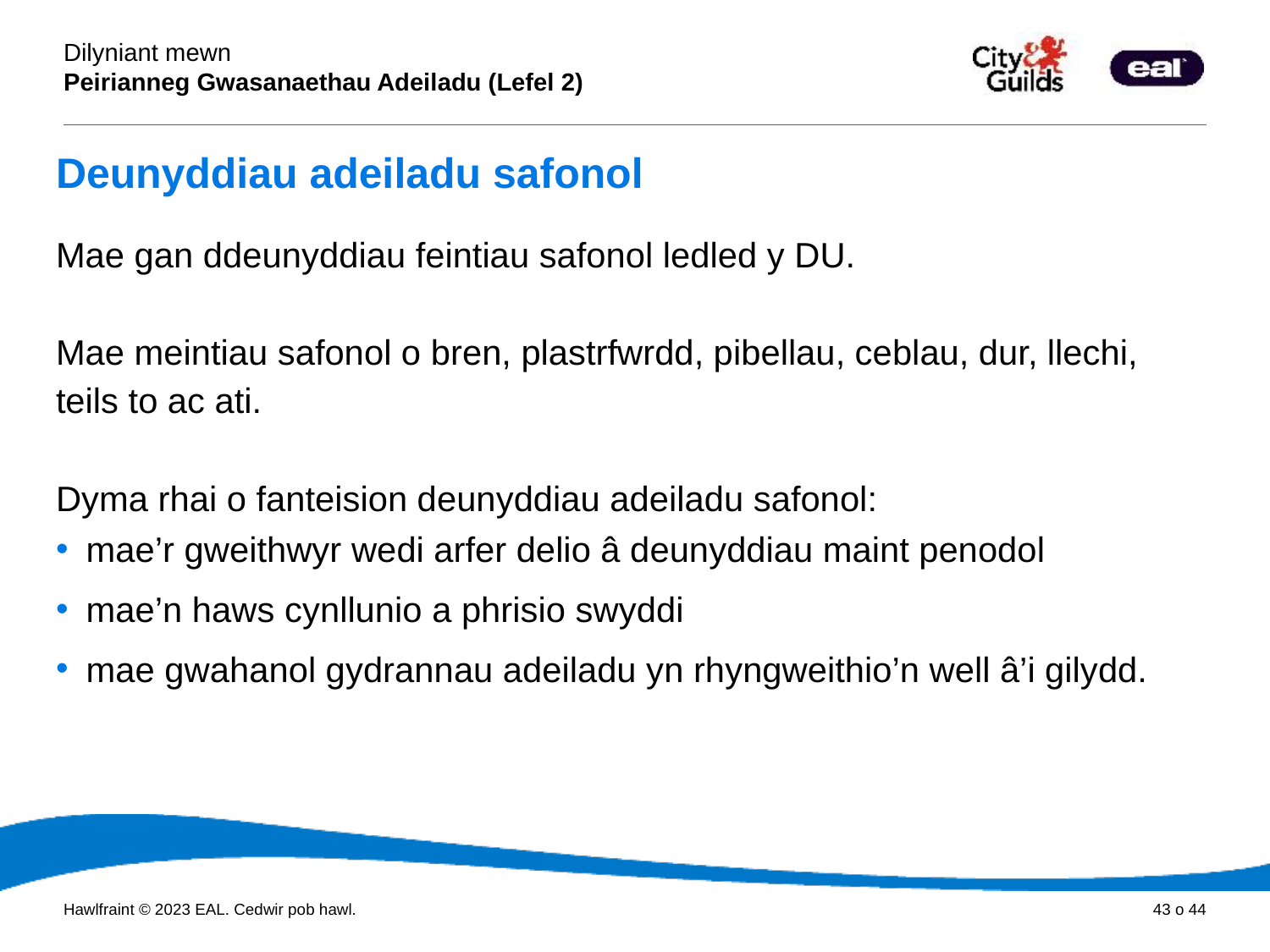

# Deunyddiau adeiladu safonol
Mae gan ddeunyddiau feintiau safonol ledled y DU.

Mae meintiau safonol o bren, plastrfwrdd, pibellau, ceblau, dur, llechi, teils to ac ati.

Dyma rhai o fanteision deunyddiau adeiladu safonol:
mae’r gweithwyr wedi arfer delio â deunyddiau maint penodol
mae’n haws cynllunio a phrisio swyddi
mae gwahanol gydrannau adeiladu yn rhyngweithio’n well â’i gilydd.